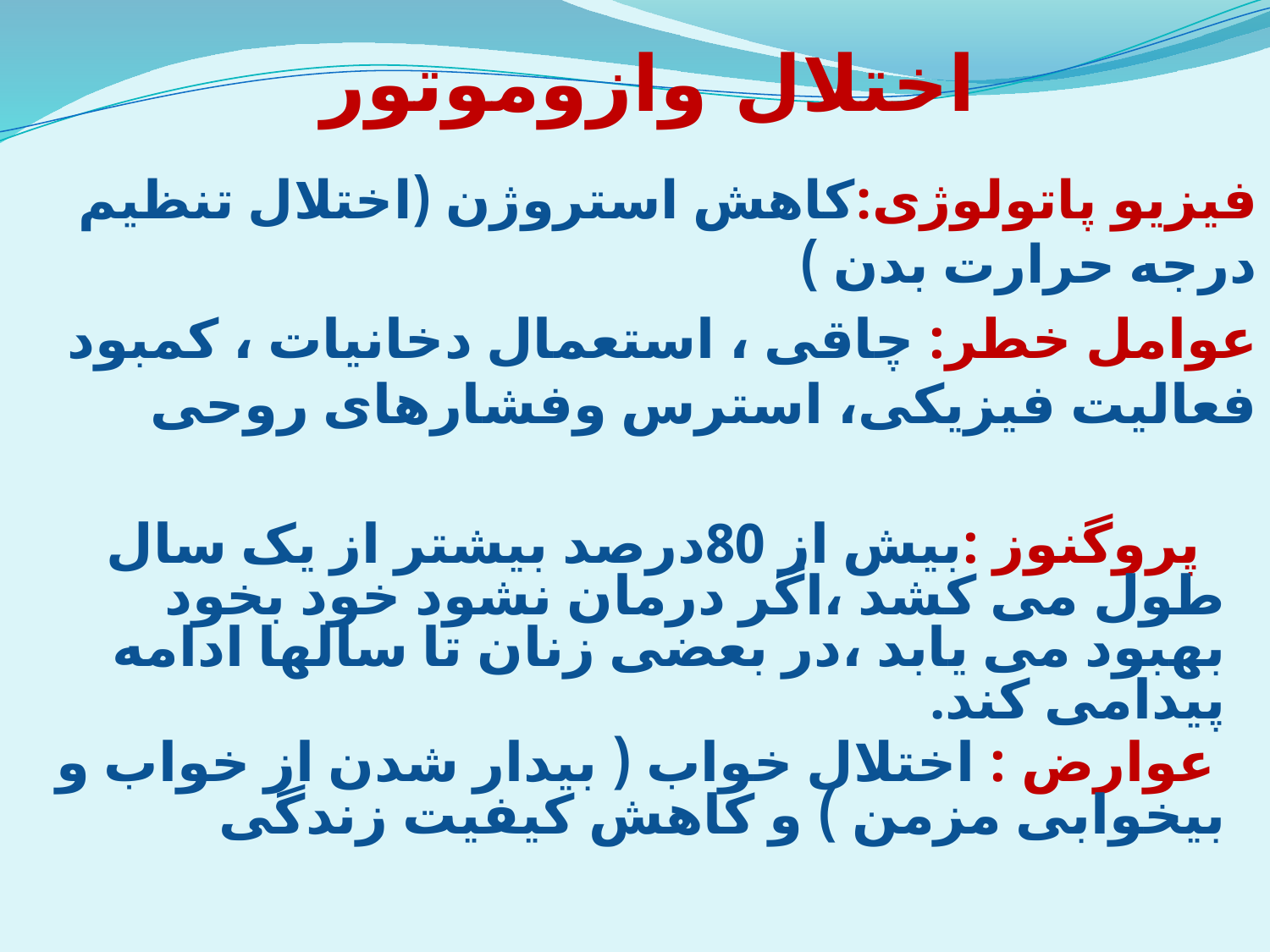

اختلال وازوموتور
فیزیو پاتولوژی:کاهش استروژن (اختلال تنظیم درجه حرارت بدن )
عوامل خطر: چاقی ، استعمال دخانیات ، کمبود فعالیت فیزیکی، استرس وفشارهای روحی

    پروگنوز :بیش از 80درصد بیشتر از یک سال طول می کشد ،اگر درمان نشود خود بخود بهبود می یابد ،در بعضی زنان تا سالها ادامه پیدامی کند.
   عوارض : اختلال خواب ( بیدار شدن از خواب و بیخوابی مزمن ) و کاهش کیفیت زندگی